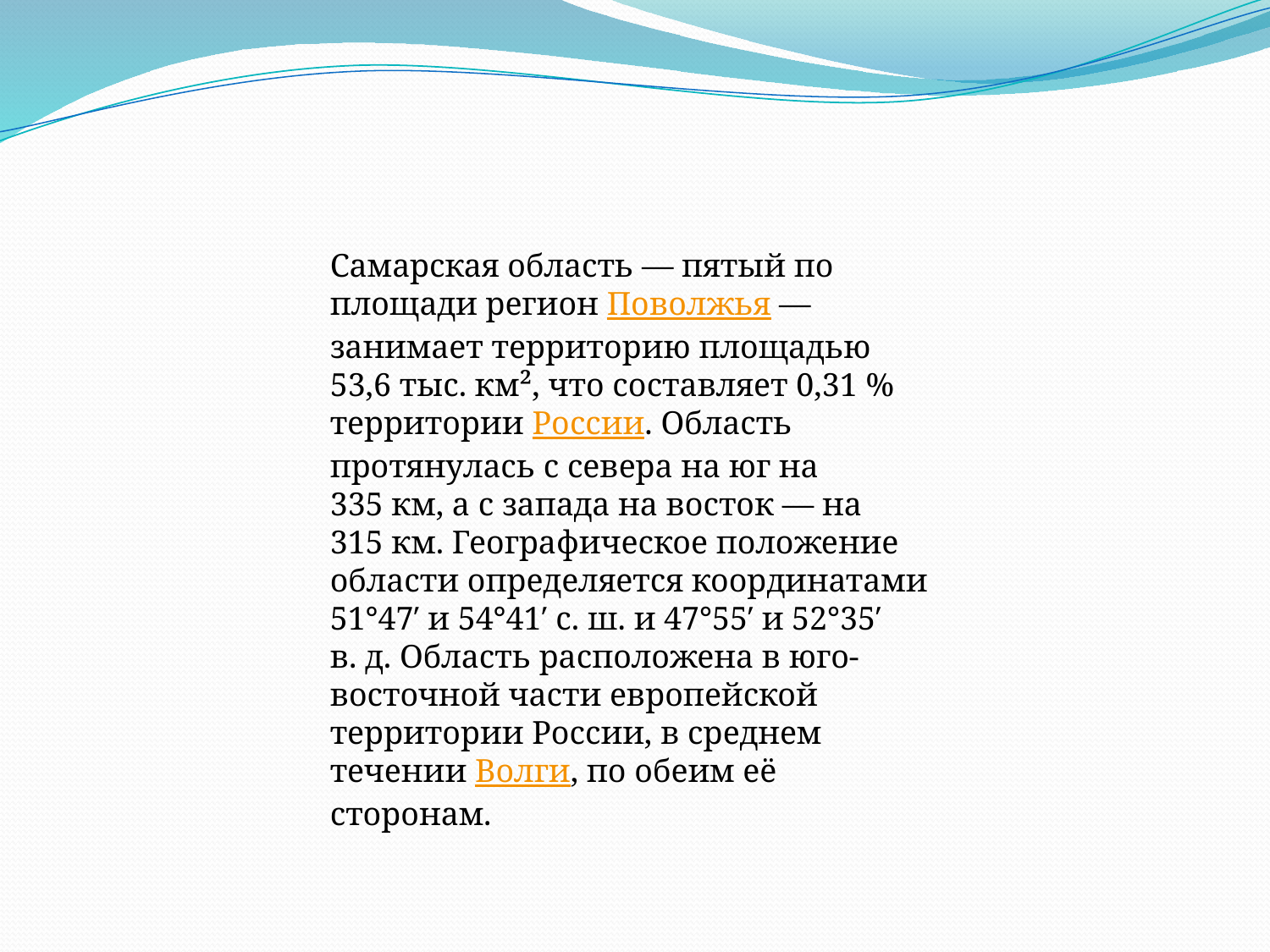

Самарская область — пятый по площади регион Поволжья — занимает территорию площадью 53,6 тыс. км², что составляет 0,31 % территории России. Область протянулась с севера на юг на 335 км, а с запада на восток — на 315 км. Географическое положение области определяется координатами 51°47′ и 54°41′ с. ш. и 47°55′ и 52°35′ в. д. Область расположена в юго-восточной части европейской территории России, в среднем течении Волги, по обеим её сторонам.